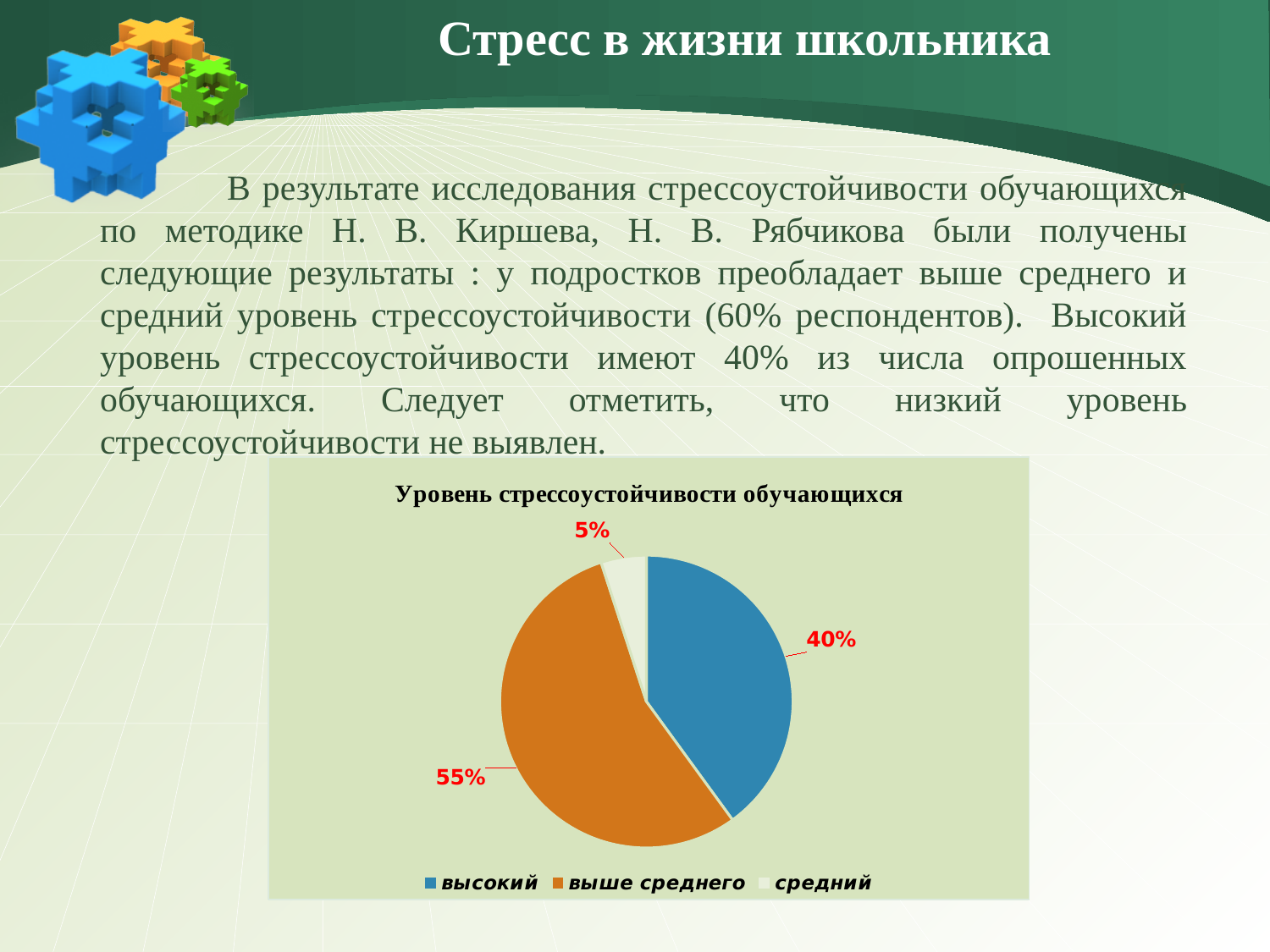

# Стресс в жизни школьника

		В результате исследования стрессоустойчивости обучающихся по методике Н. В. Киршева, Н. В. Рябчикова были получены следующие результаты : у подростков преобладает выше среднего и средний уровень стрессоустойчивости (60% респондентов).  Высокий уровень стрессоустойчивости имеют 40% из числа опрошенных обучающихся. Следует отметить, что низкий уровень стрессоустойчивости не выявлен.

### Chart: Уровень стрессоустойчивости обучающихся

| Category | уровень стрессоустойчивости обучающихся |
|---|---|
| высокий | 0.4 |
| выше среднего | 0.55 |
| средний | 0.05000000000000003 |